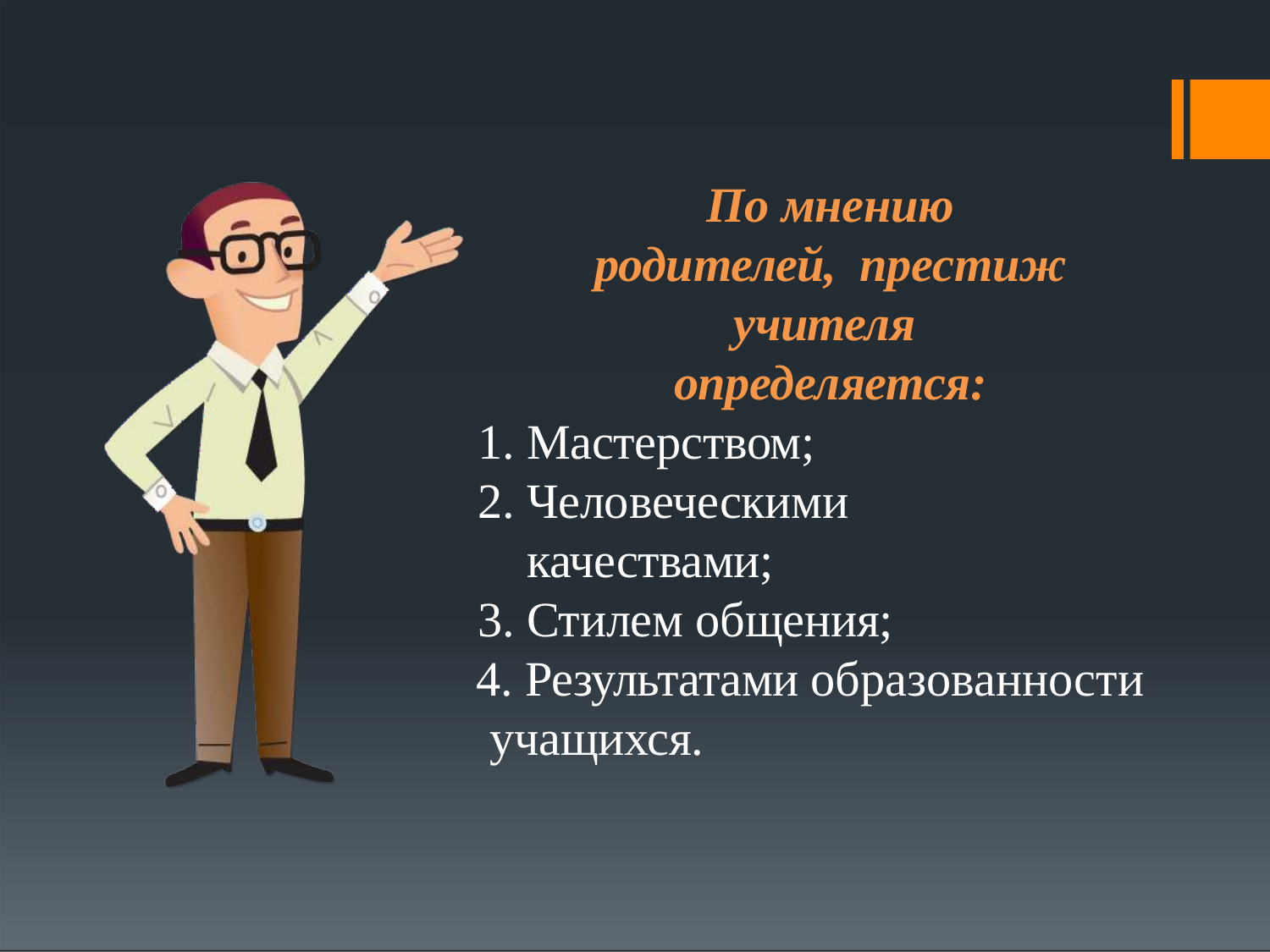

По мнению родителей,  престиж учителя  определяется:
Мастерством;
Человеческими качествами;
Стилем общения;
 Результатами образованности  учащихся.